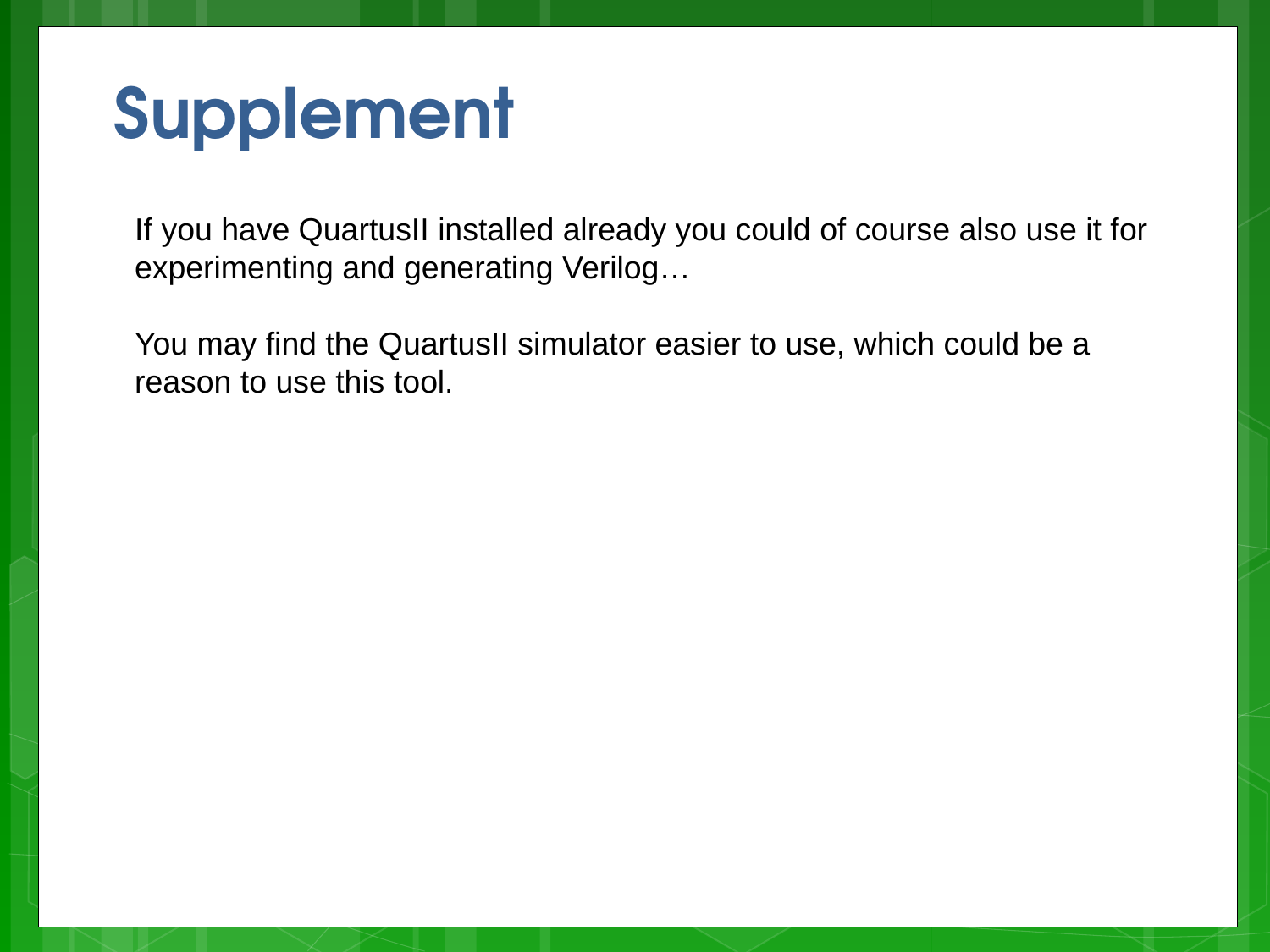

# Supplement
If you have QuartusII installed already you could of course also use it for experimenting and generating Verilog…

You may find the QuartusII simulator easier to use, which could be a reason to use this tool.